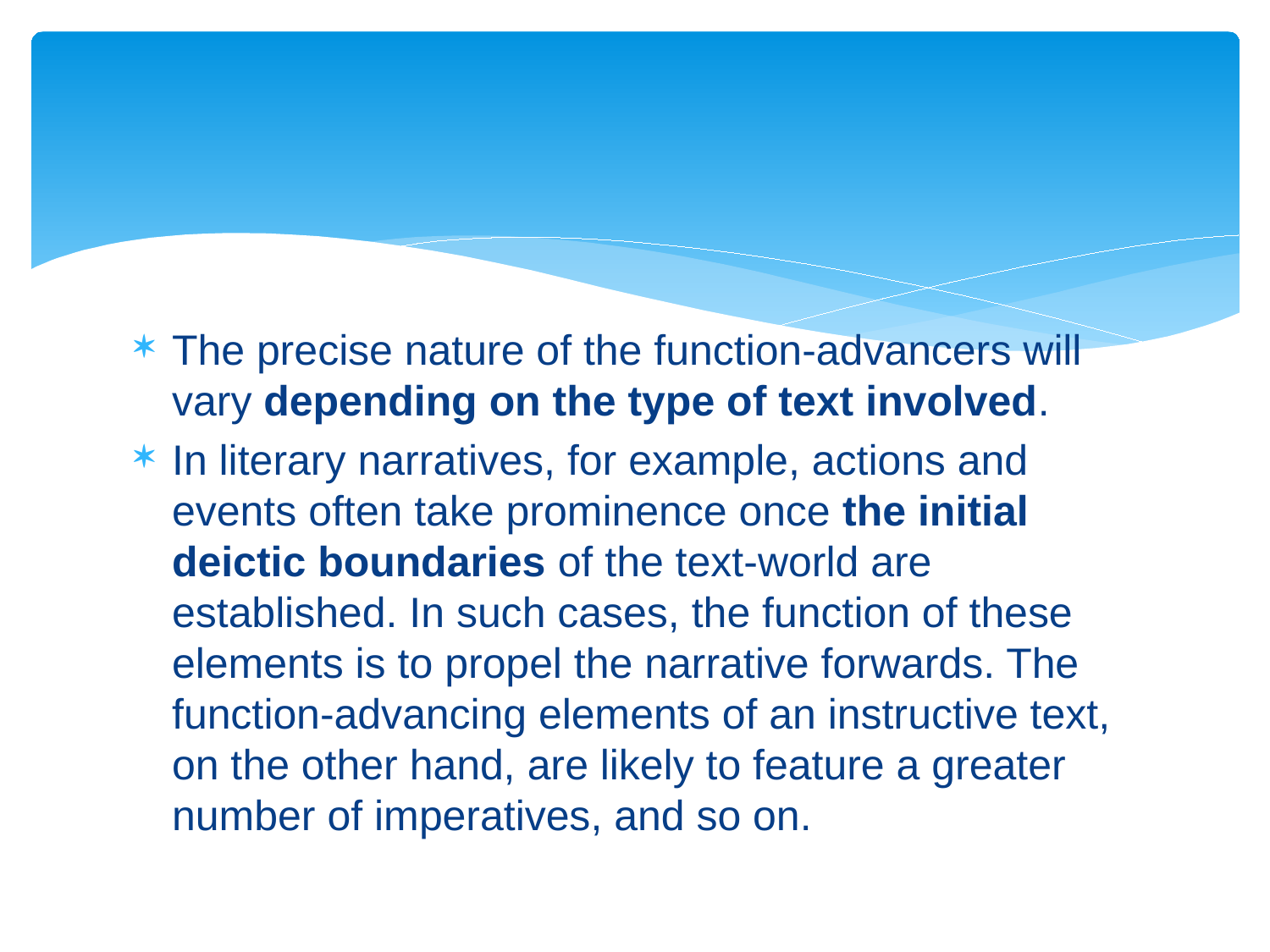

#
The precise nature of the function-advancers will vary depending on the type of text involved.
In literary narratives, for example, actions and events often take prominence once the initial deictic boundaries of the text-world are established. In such cases, the function of these elements is to propel the narrative forwards. The function-advancing elements of an instructive text, on the other hand, are likely to feature a greater number of imperatives, and so on.